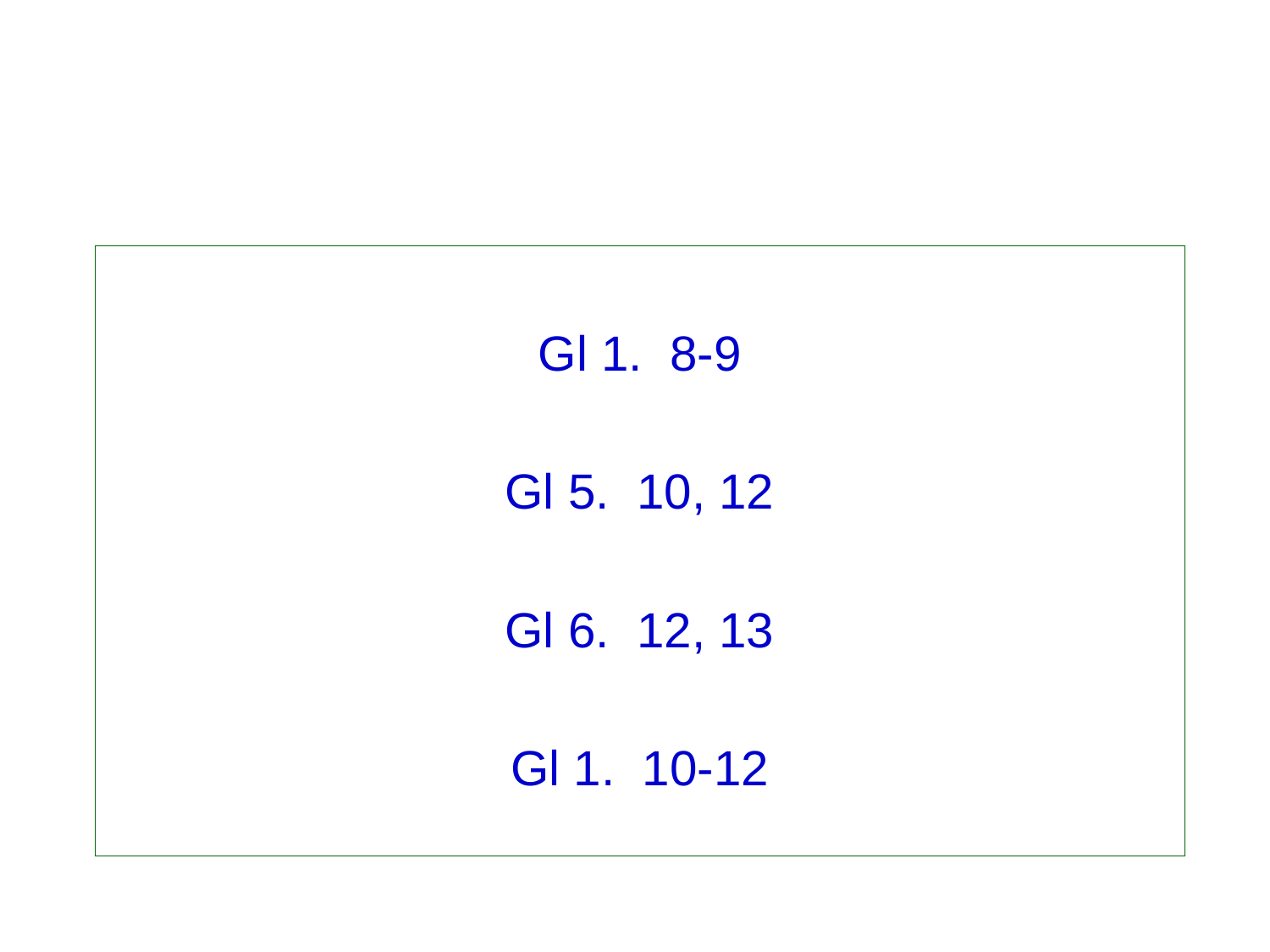

Gl 1.  8-9

Gl 5.  10, 12

Gl 6.  12, 13

Gl 1.  10-12